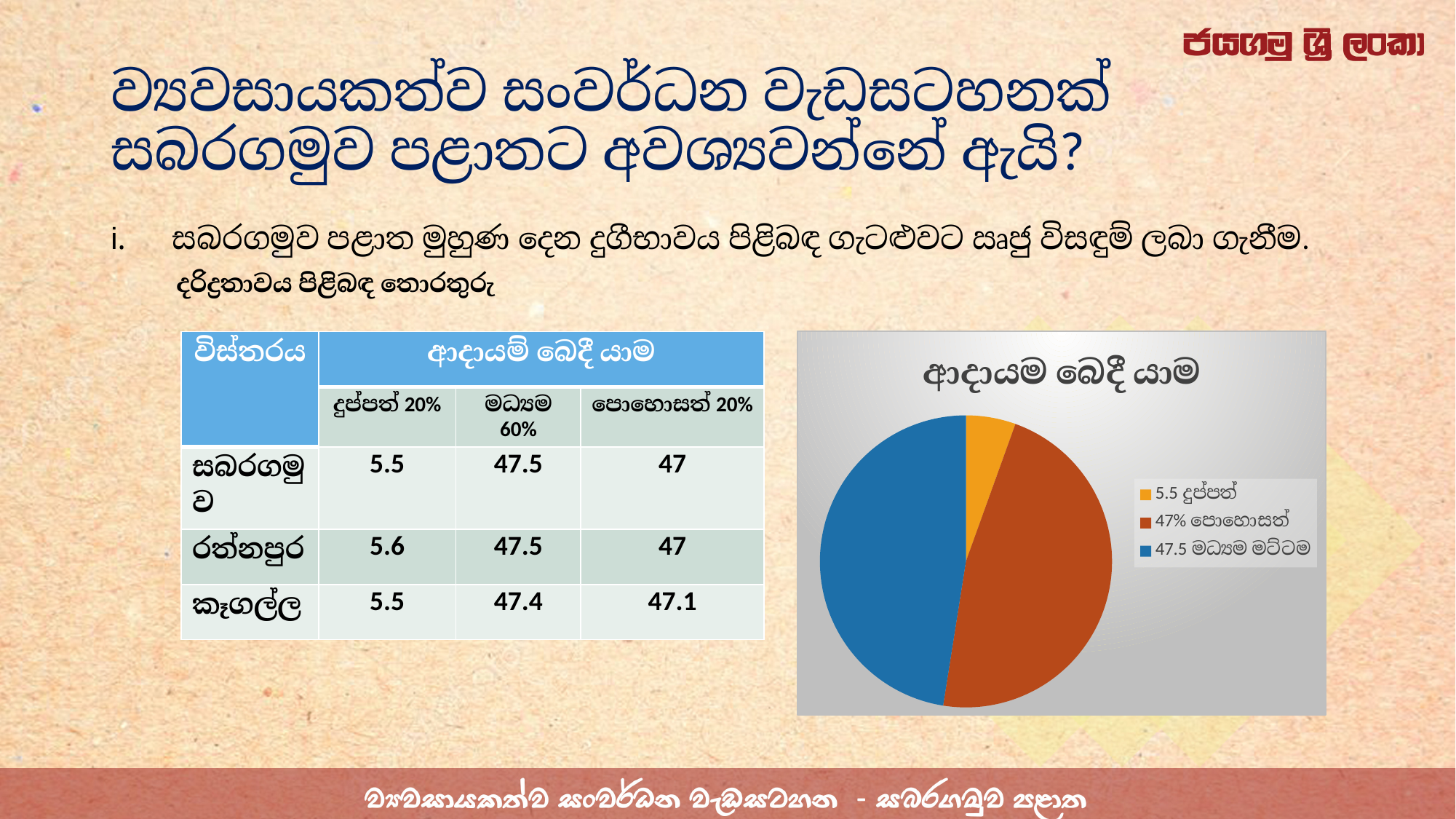

# ව්‍යවසායකත්ව සංවර්ධන වැඩසටහනක් සබරගමුව පළාතට අවශ්‍යවන්නේ ඇයි?
සබරගමුව පළාත මුහුණ දෙන දුගීභාවය පිළිබඳ ගැටළුවට ඍජු විසඳුම් ලබා ගැනීම.
            දරිද්‍රතාවය පිළිබඳ තොරතුරු

	මූලාශ්‍රය: ආදායම් වියදම් සමීක්ෂණය - 2016

### Chart:

| Category | ආදායම බෙදී යාම |
|---|---|
| 5.5 දුප්පත් | 0.055 |
| 47% පොහොසත් | 0.47 |
| 47.5 මධ්‍යම මට්ටම | 0.475 |
| විස්තරය | ආදායම් බෙදී යාම |  |  |
| --- | --- | --- | --- |
|  | දුප්පත් 20% | මධ්‍යම 60% | පොහොසත් 20% |
| සබරගමුව | 5.5 | 47.5 | 47 |
| රත්නපුර | 5.6 | 47.5 | 47 |
| කෑගල්ල | 5.5 | 47.4 | 47.1 |